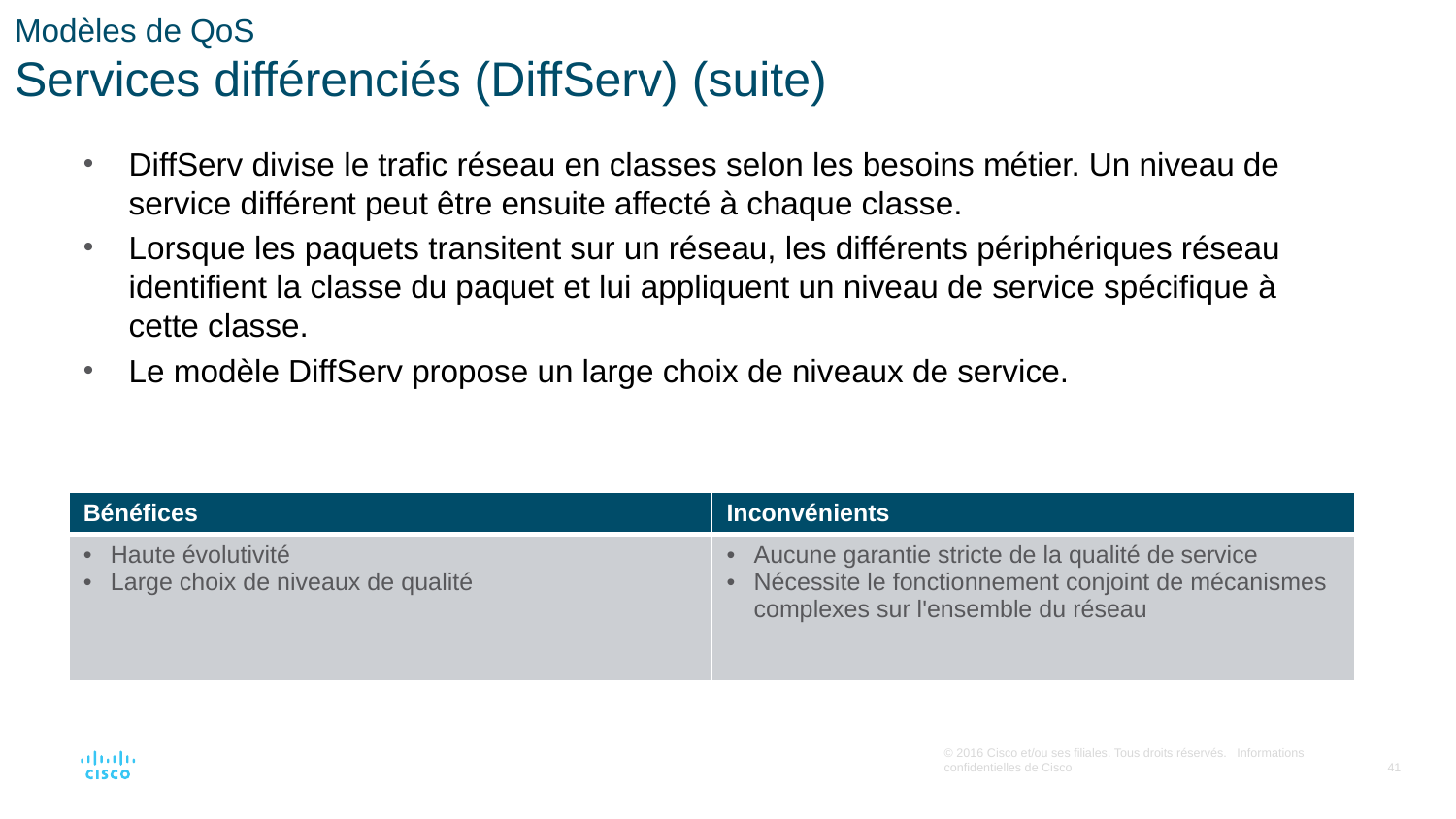

# Modèles de QoS Services différenciés (DiffServ) (suite)
DiffServ divise le trafic réseau en classes selon les besoins métier. Un niveau de service différent peut être ensuite affecté à chaque classe.
Lorsque les paquets transitent sur un réseau, les différents périphériques réseau identifient la classe du paquet et lui appliquent un niveau de service spécifique à cette classe.
Le modèle DiffServ propose un large choix de niveaux de service.
| Bénéfices | Inconvénients |
| --- | --- |
| Haute évolutivité Large choix de niveaux de qualité | Aucune garantie stricte de la qualité de service Nécessite le fonctionnement conjoint de mécanismes complexes sur l'ensemble du réseau |